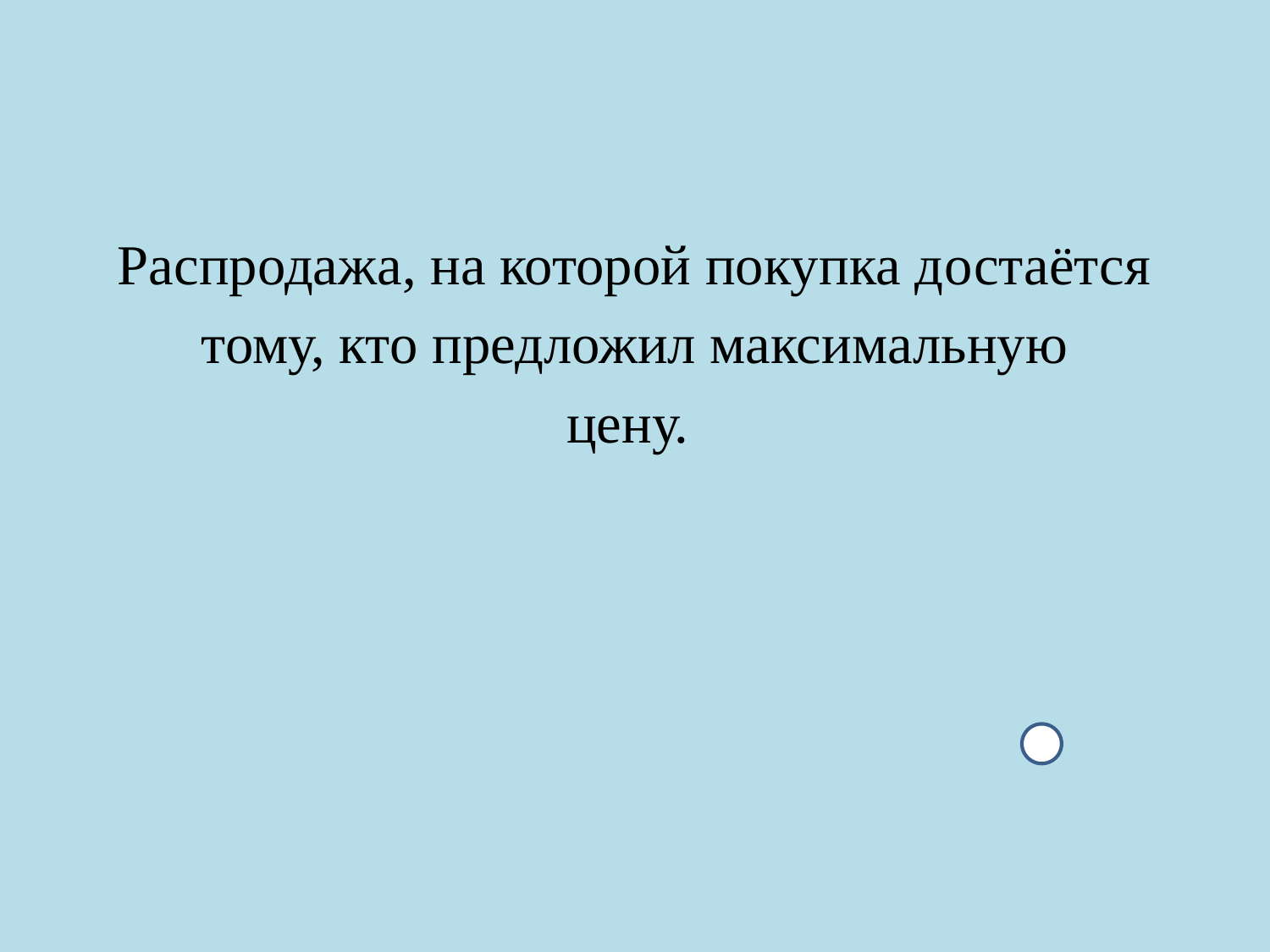

#
Распродажа, на которой покупка достаётся
 тому, кто предложил максимальную
цену.